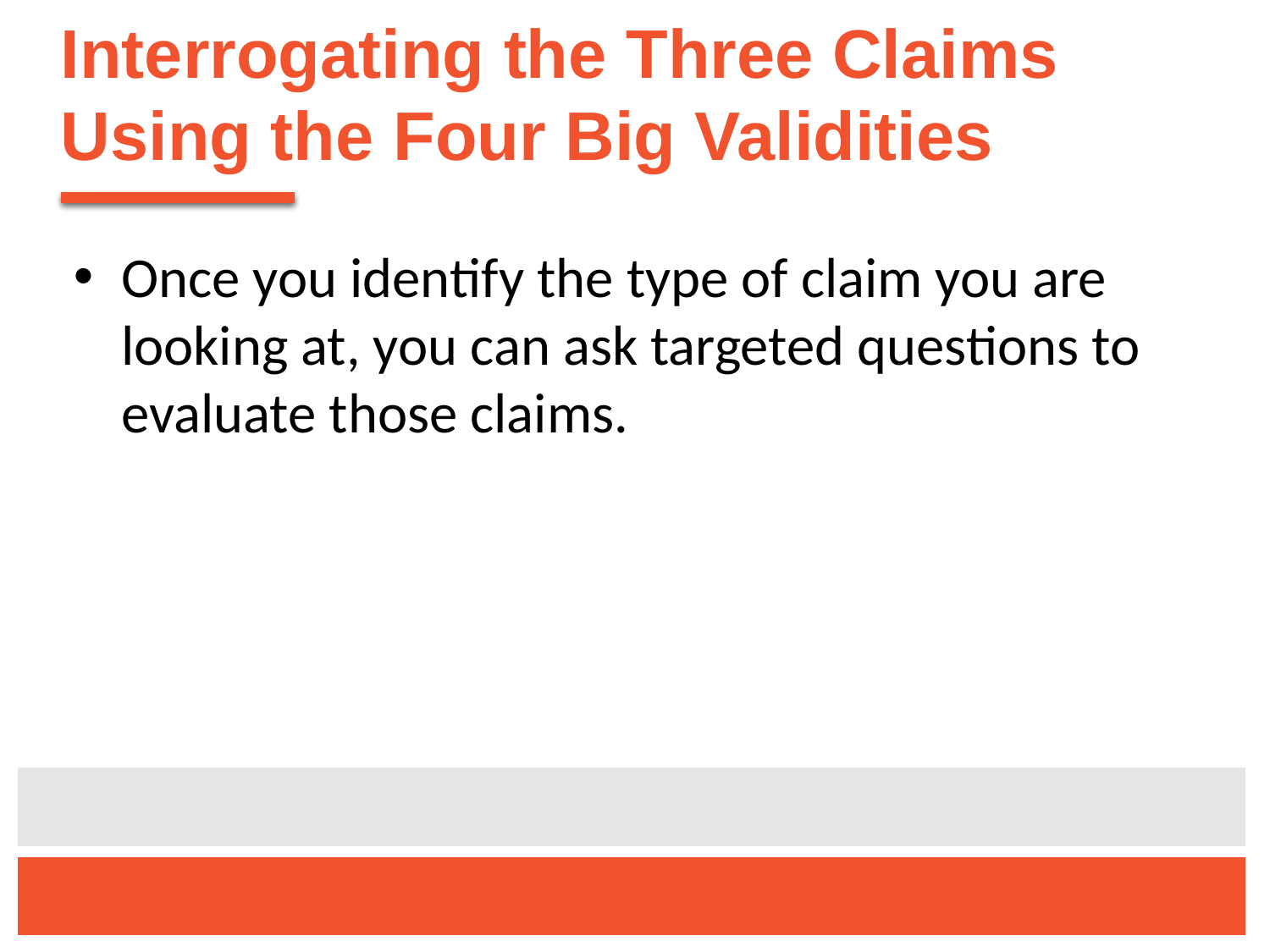

# Interrogating the Three Claims Using the Four Big Validities
Once you identify the type of claim you are looking at, you can ask targeted questions to evaluate those claims.